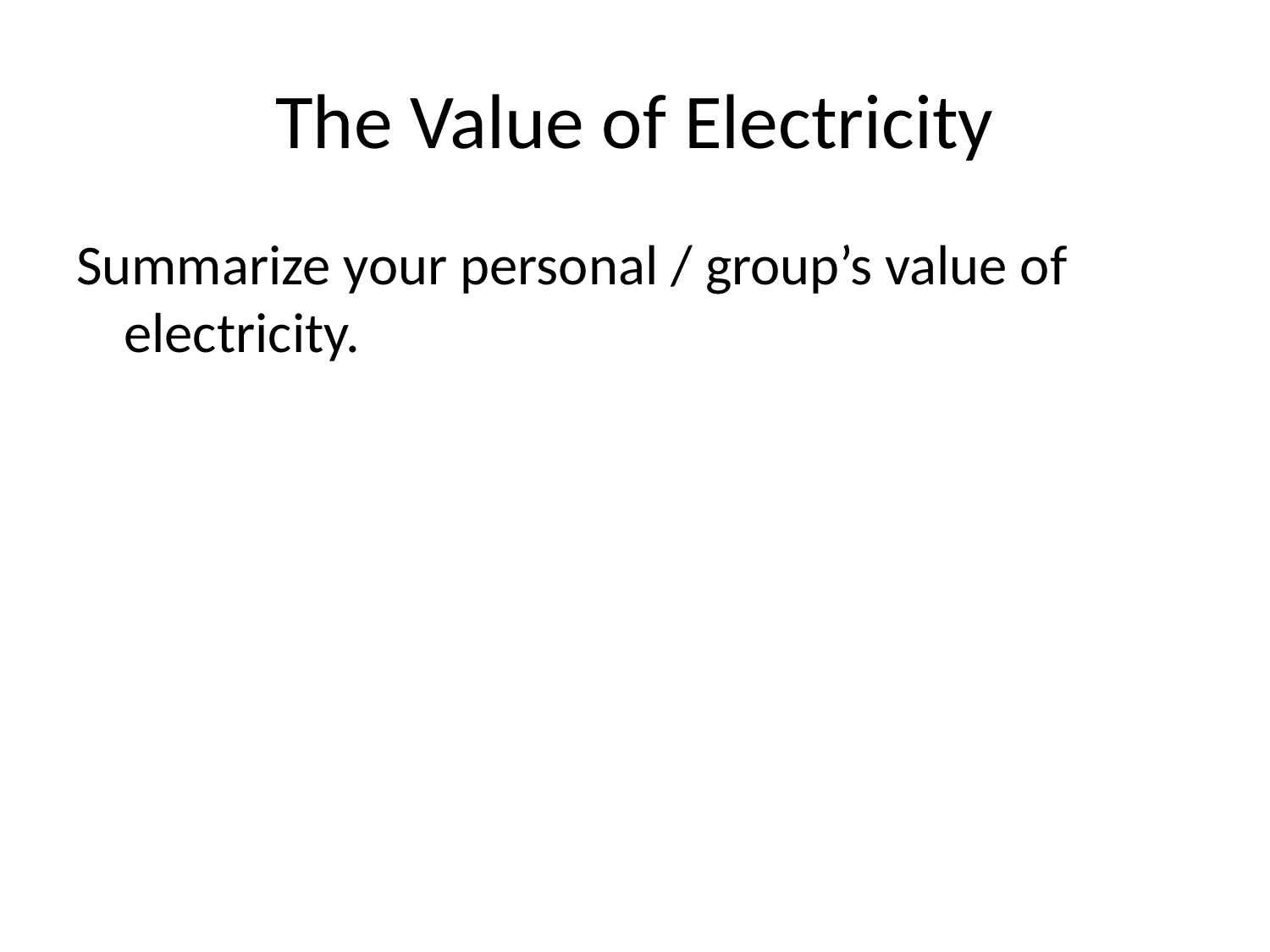

# The Value of Electricity
Summarize your personal / group’s value of electricity.